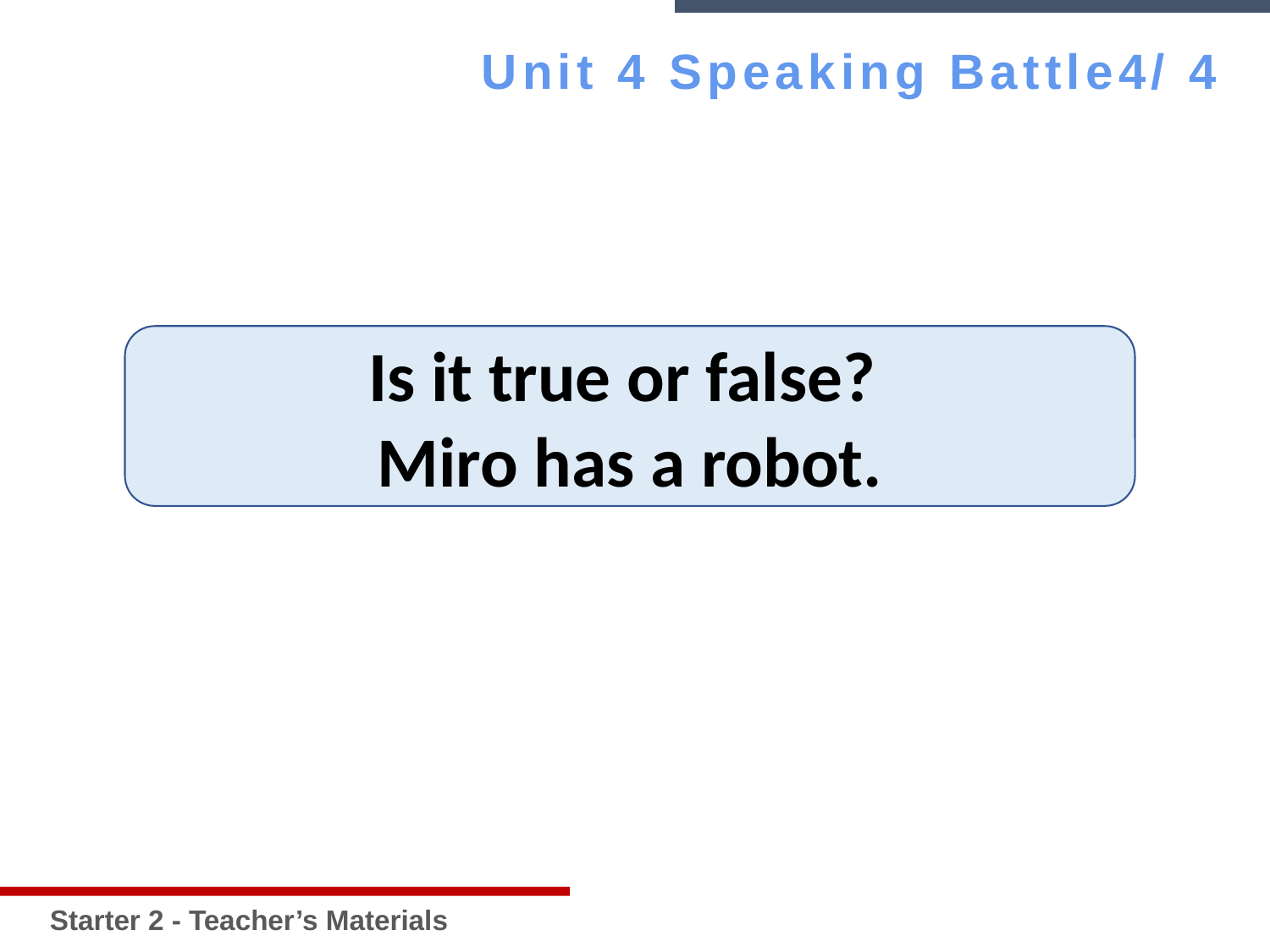

Starter 2 - Teacher’s Materials
Unit 4 Speaking Battle4/ 4
Is it true or false?
Miro has a robot.